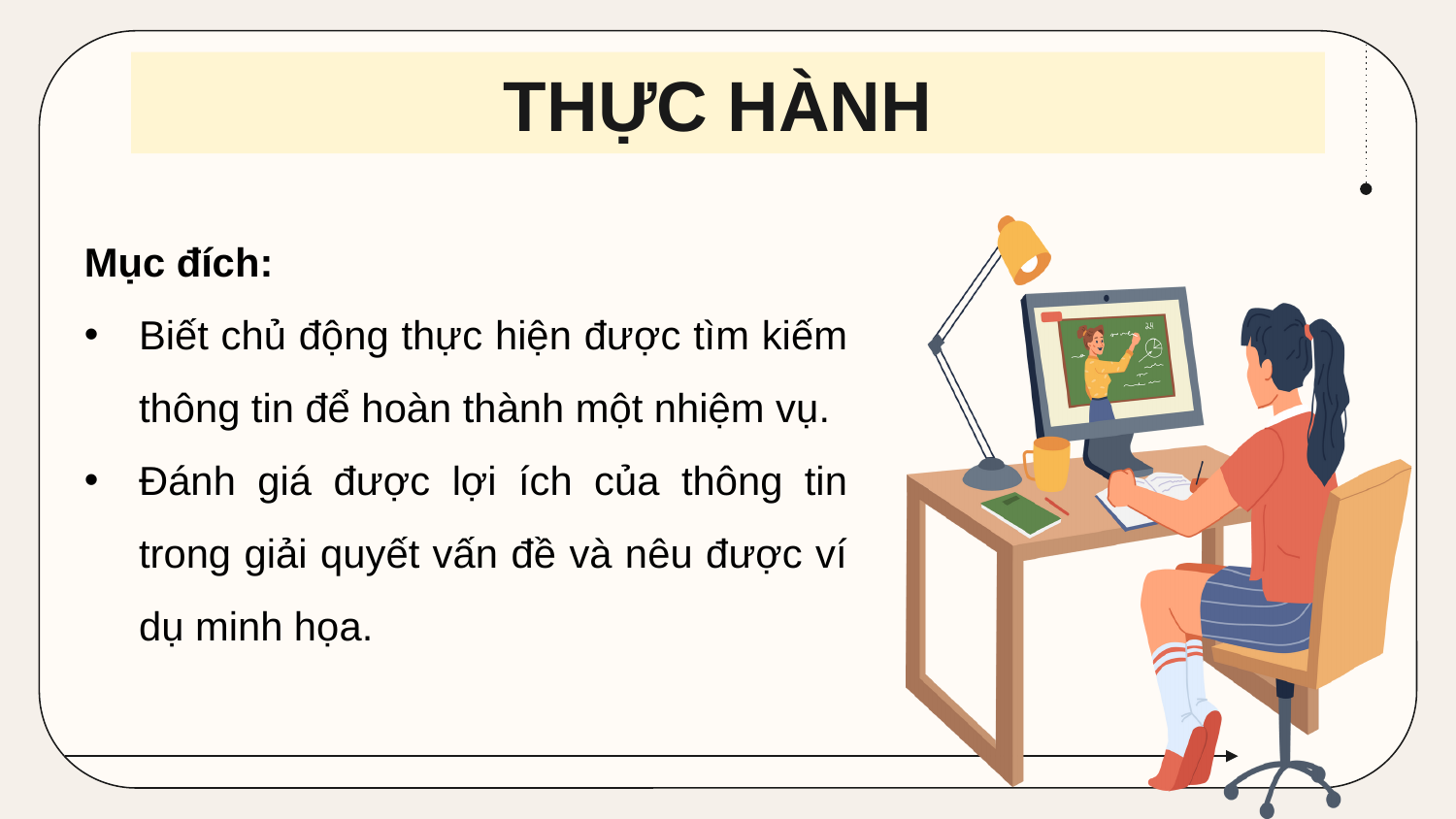

THỰC HÀNH
Mục đích:
Biết chủ động thực hiện được tìm kiếm thông tin để hoàn thành một nhiệm vụ.
Đánh giá được lợi ích của thông tin trong giải quyết vấn đề và nêu được ví dụ minh họa.